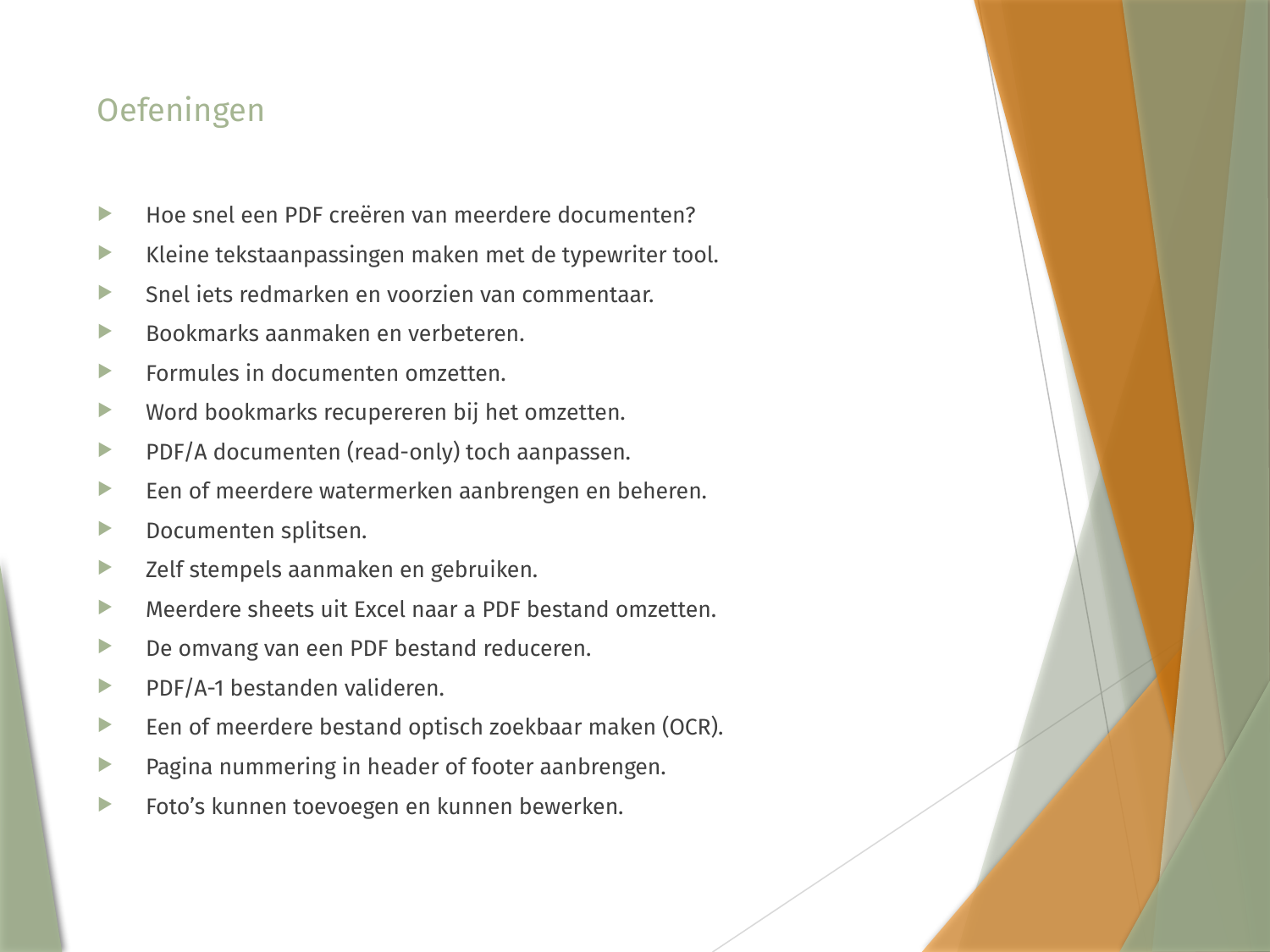

# Oefeningen
Hoe snel een PDF creëren van meerdere documenten?
Kleine tekstaanpassingen maken met de typewriter tool.
Snel iets redmarken en voorzien van commentaar.
Bookmarks aanmaken en verbeteren.
Formules in documenten omzetten.
Word bookmarks recupereren bij het omzetten.
PDF/A documenten (read-only) toch aanpassen.
Een of meerdere watermerken aanbrengen en beheren.
Documenten splitsen.
Zelf stempels aanmaken en gebruiken.
Meerdere sheets uit Excel naar a PDF bestand omzetten.
De omvang van een PDF bestand reduceren.
PDF/A-1 bestanden valideren.
Een of meerdere bestand optisch zoekbaar maken (OCR).
Pagina nummering in header of footer aanbrengen.
Foto’s kunnen toevoegen en kunnen bewerken.